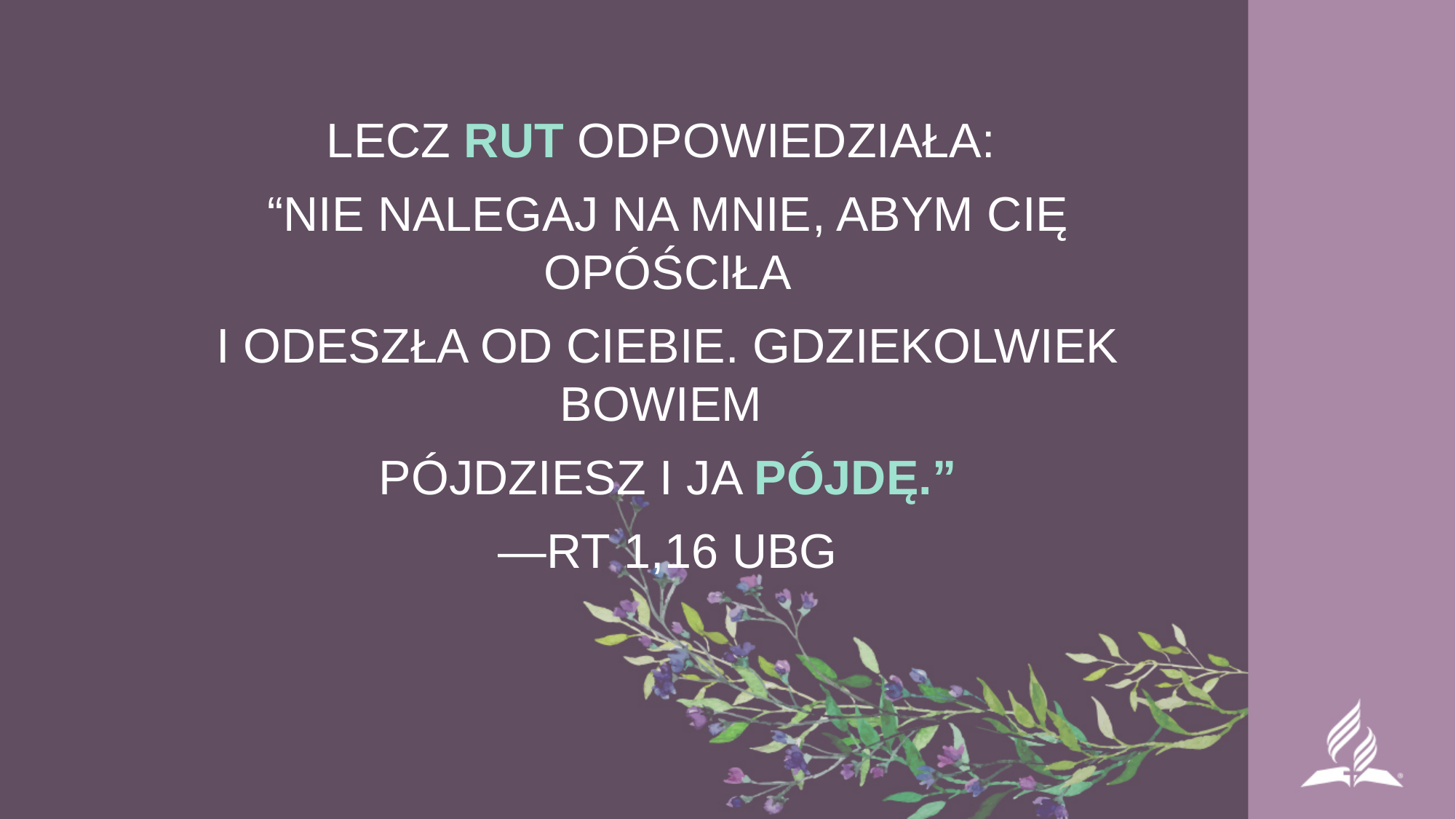

LECZ RUT ODPOWIEDZIAŁA:
“NIE NALEGAJ NA MNIE, ABYM CIĘ OPÓŚCIŁA
I ODESZŁA OD CIEBIE. GDZIEKOLWIEK BOWIEM
PÓJDZIESZ I JA PÓJDĘ.”
—RT 1,16 UBG